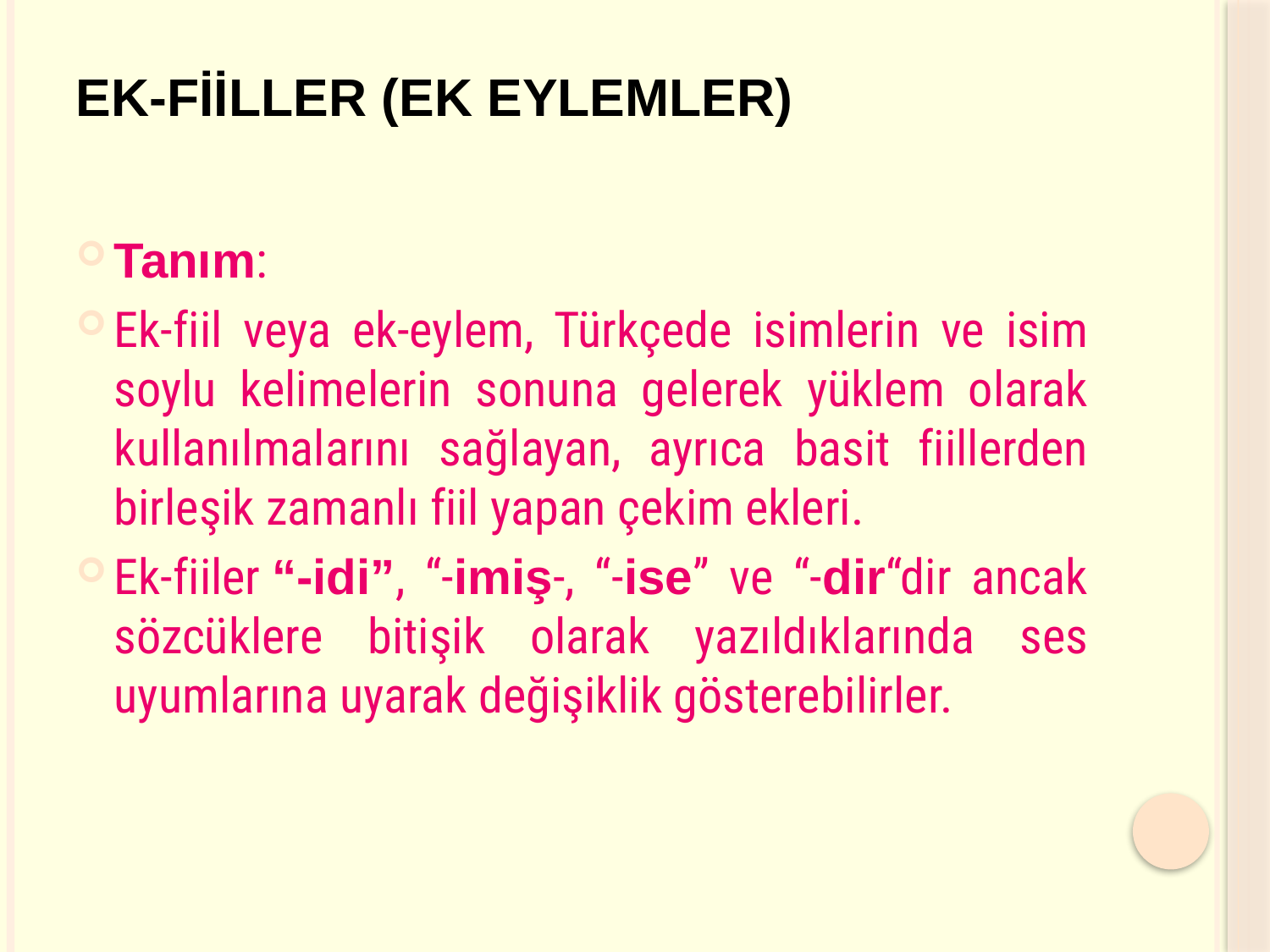

# EK-FİİLLER (EK EYLEMLER)
Tanım:
Ek-fiil veya ek-eylem, Türkçede isimlerin ve isim soylu kelimelerin sonuna gelerek yüklem olarak kullanılmalarını sağlayan, ayrıca basit fiillerden birleşik zamanlı fiil yapan çekim ekleri.
Ek-fiiler “-idi”, “-imiş-, “-ise” ve “-dir“dir ancak sözcüklere bitişik olarak yazıldıklarında ses uyumlarına uyarak değişiklik gösterebilirler.